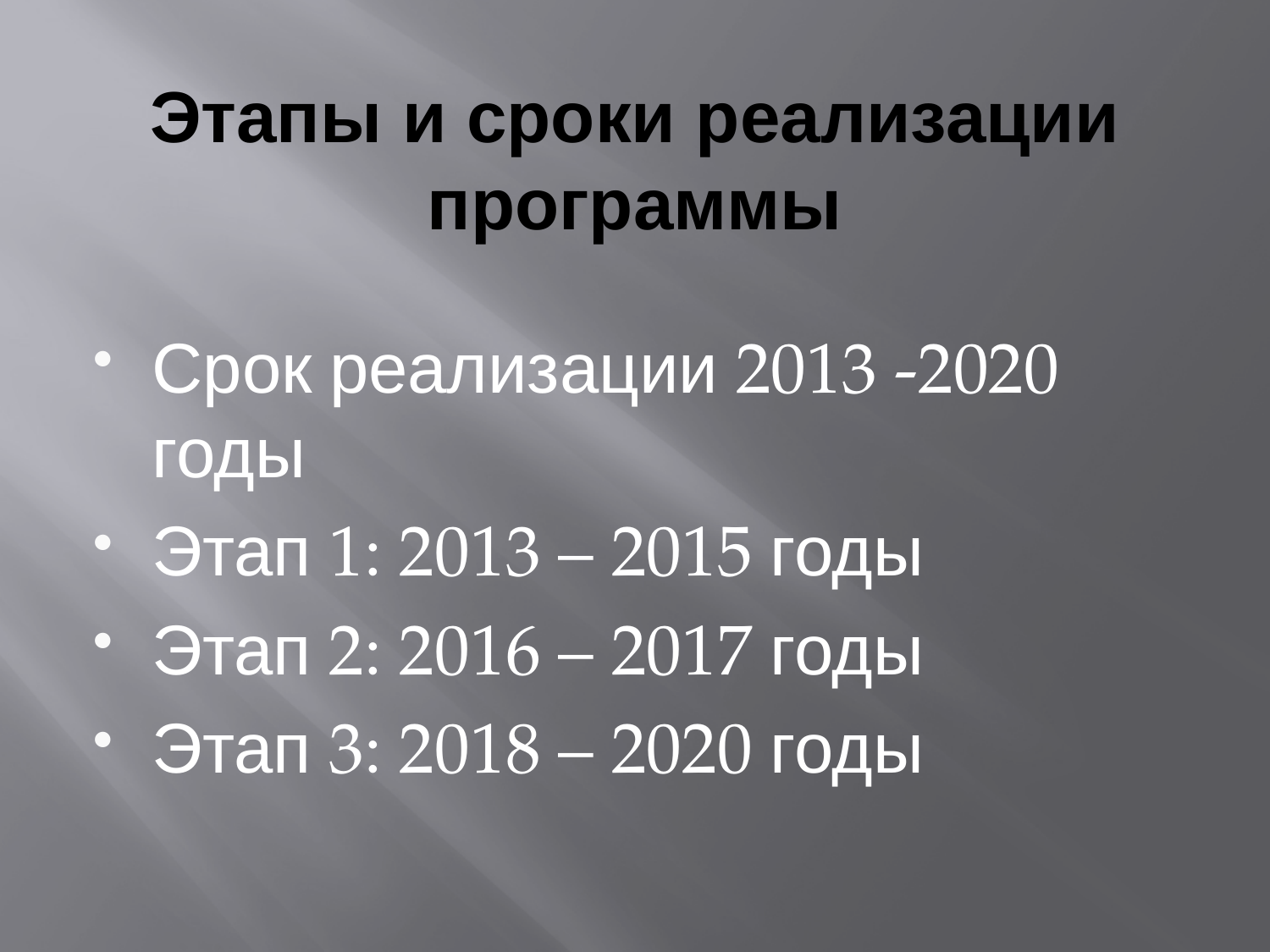

# Этапы и сроки реализации программы
Срок реализации 2013 -2020  годы
Этап 1: 2013 – 2015 годы
Этап 2: 2016 – 2017 годы
Этап 3: 2018 – 2020 годы